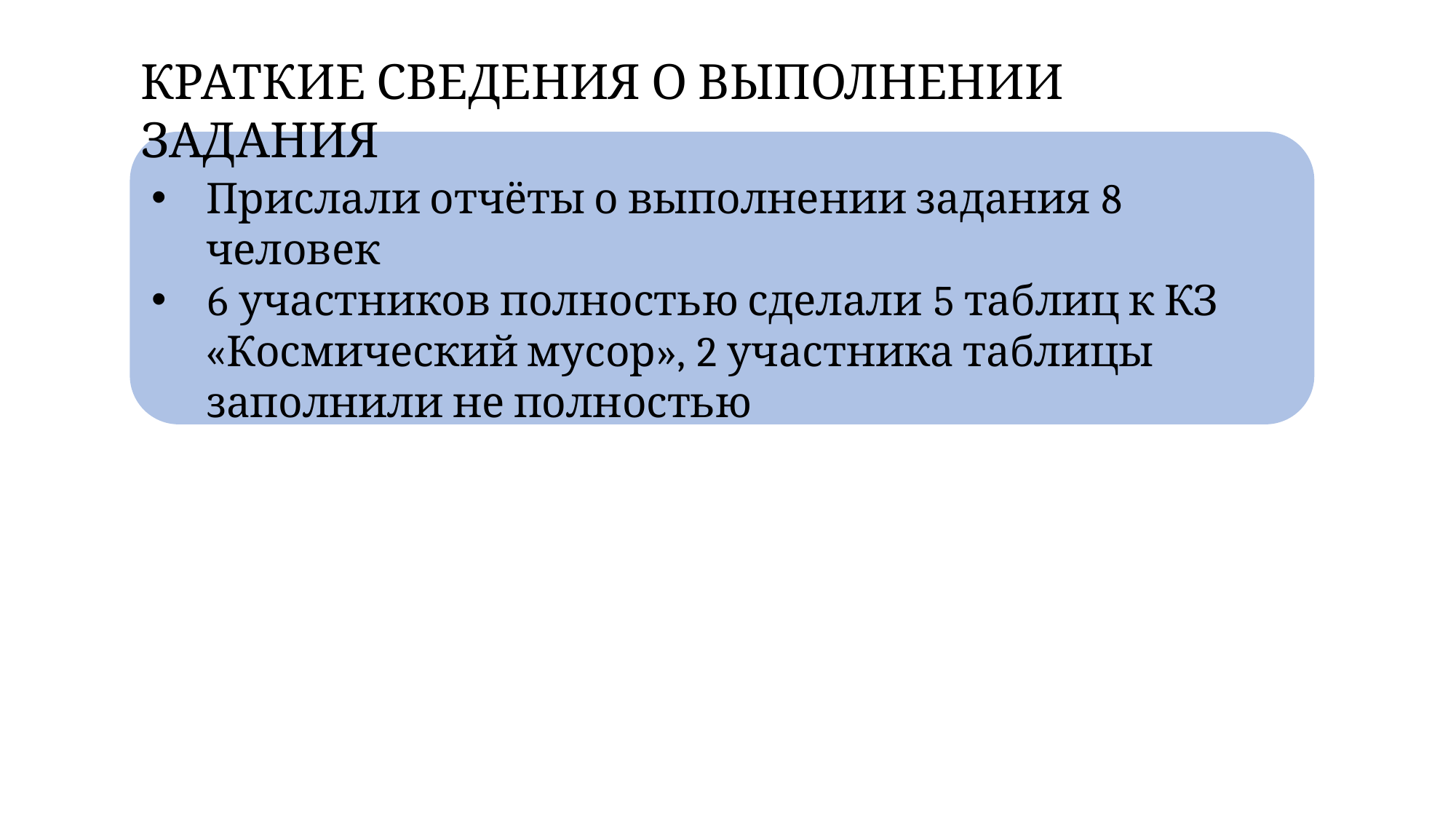

КРАТКИЕ СВЕДЕНИЯ О ВЫПОЛНЕНИИ ЗАДАНИЯ

Прислали отчёты о выполнении задания 8 человек
6 участников полностью сделали 5 таблиц к КЗ «Космический мусор», 2 участника таблицы заполнили не полностью